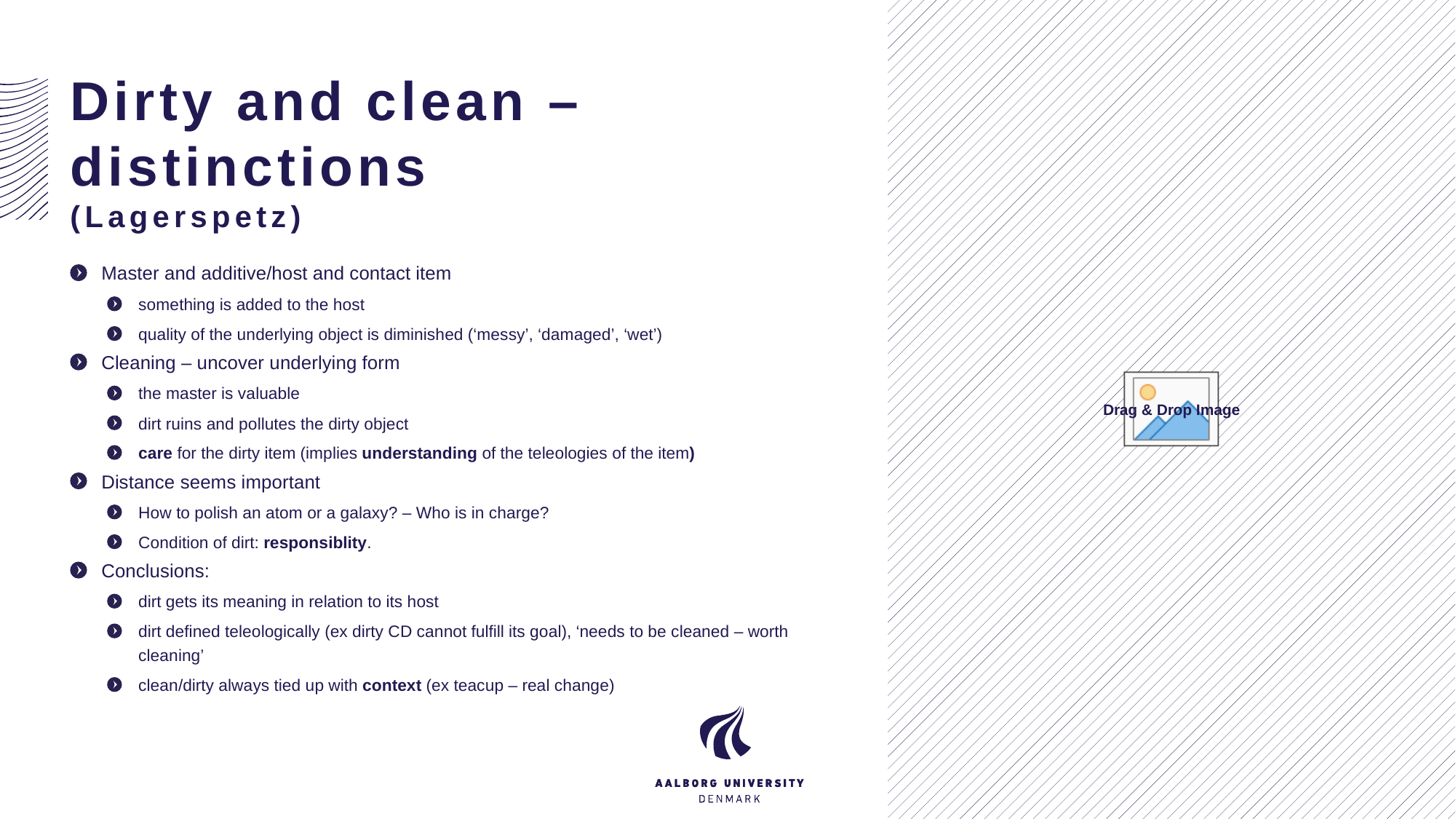

# Dirty and clean – distinctions (Lagerspetz)
8
Master and additive/host and contact item
something is added to the host
quality of the underlying object is diminished (‘messy’, ‘damaged’, ‘wet’)
Cleaning – uncover underlying form
the master is valuable
dirt ruins and pollutes the dirty object
care for the dirty item (implies understanding of the teleologies of the item)
Distance seems important
How to polish an atom or a galaxy? – Who is in charge?
Condition of dirt: responsiblity.
Conclusions:
dirt gets its meaning in relation to its host
dirt defined teleologically (ex dirty CD cannot fulfill its goal), ‘needs to be cleaned – worth cleaning’
clean/dirty always tied up with context (ex teacup – real change)